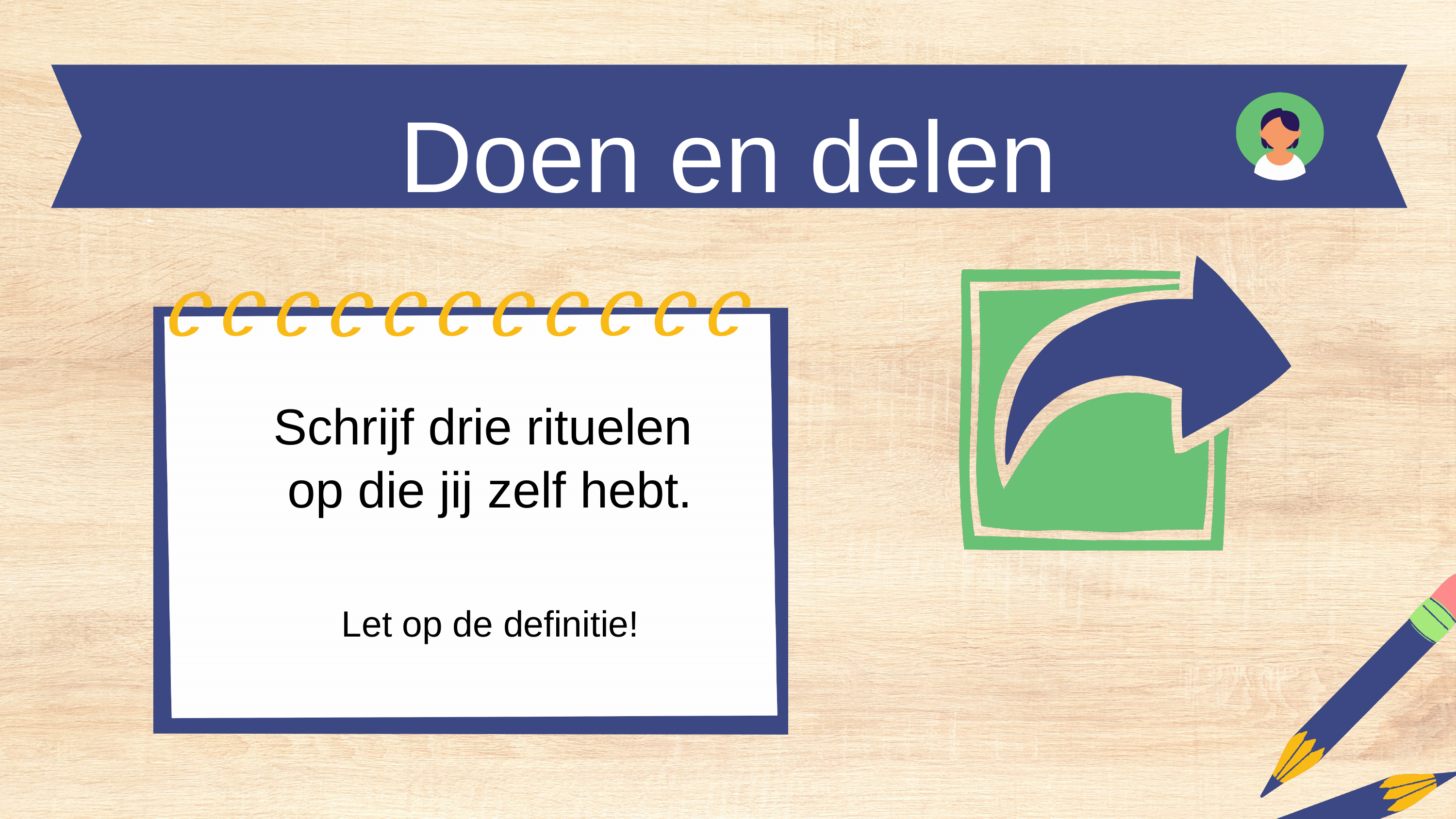

Doen en delen

Schrijf drie rituelen
op die jij zelf hebt.

Let op de definitie!